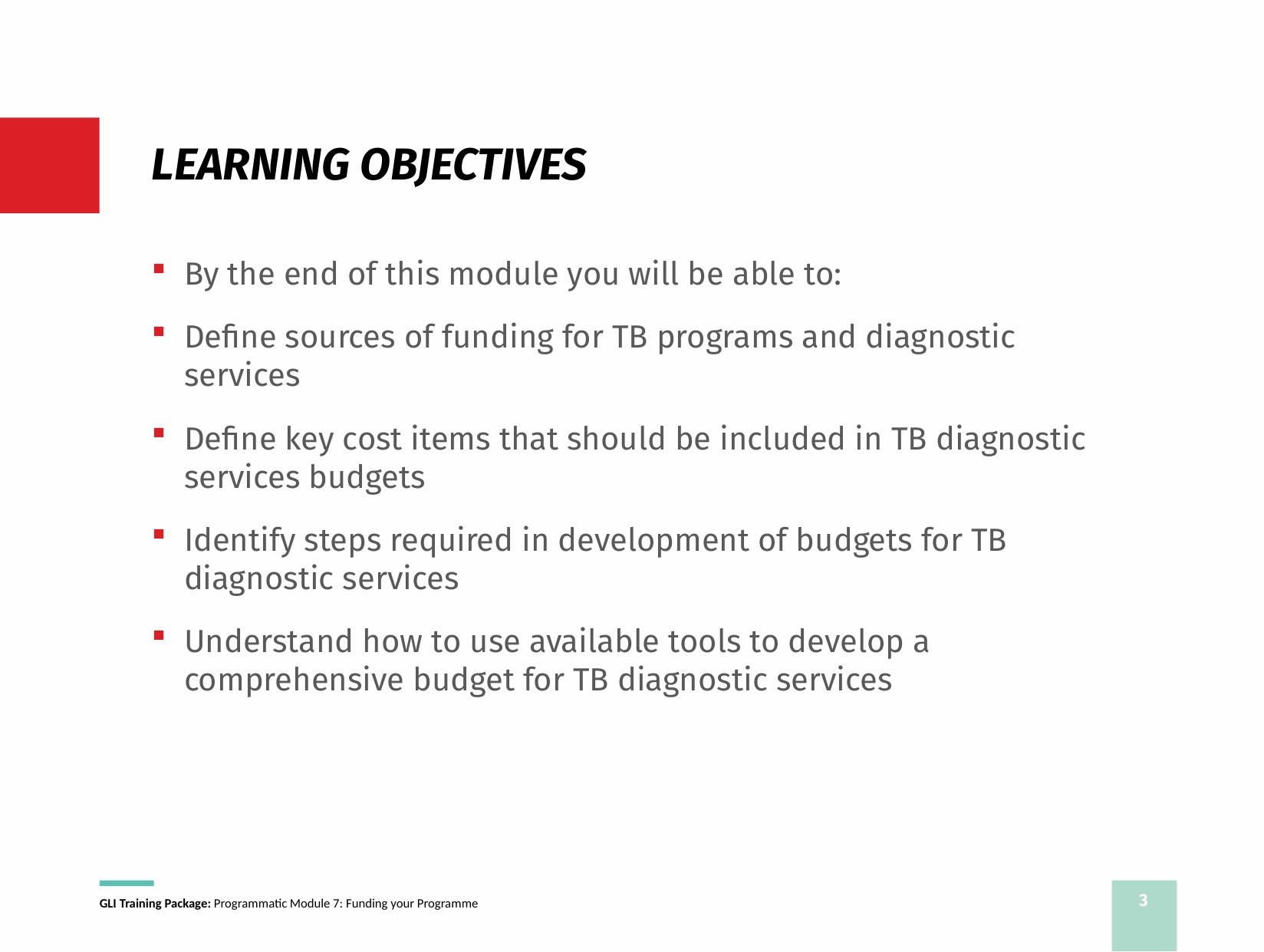

# LEARNING OBJECTIVES
By the end of this module you will be able to:
Define sources of funding for TB programs and diagnostic services
Define key cost items that should be included in TB diagnostic services budgets
Identify steps required in development of budgets for TB diagnostic services
Understand how to use available tools to develop a comprehensive budget for TB diagnostic services